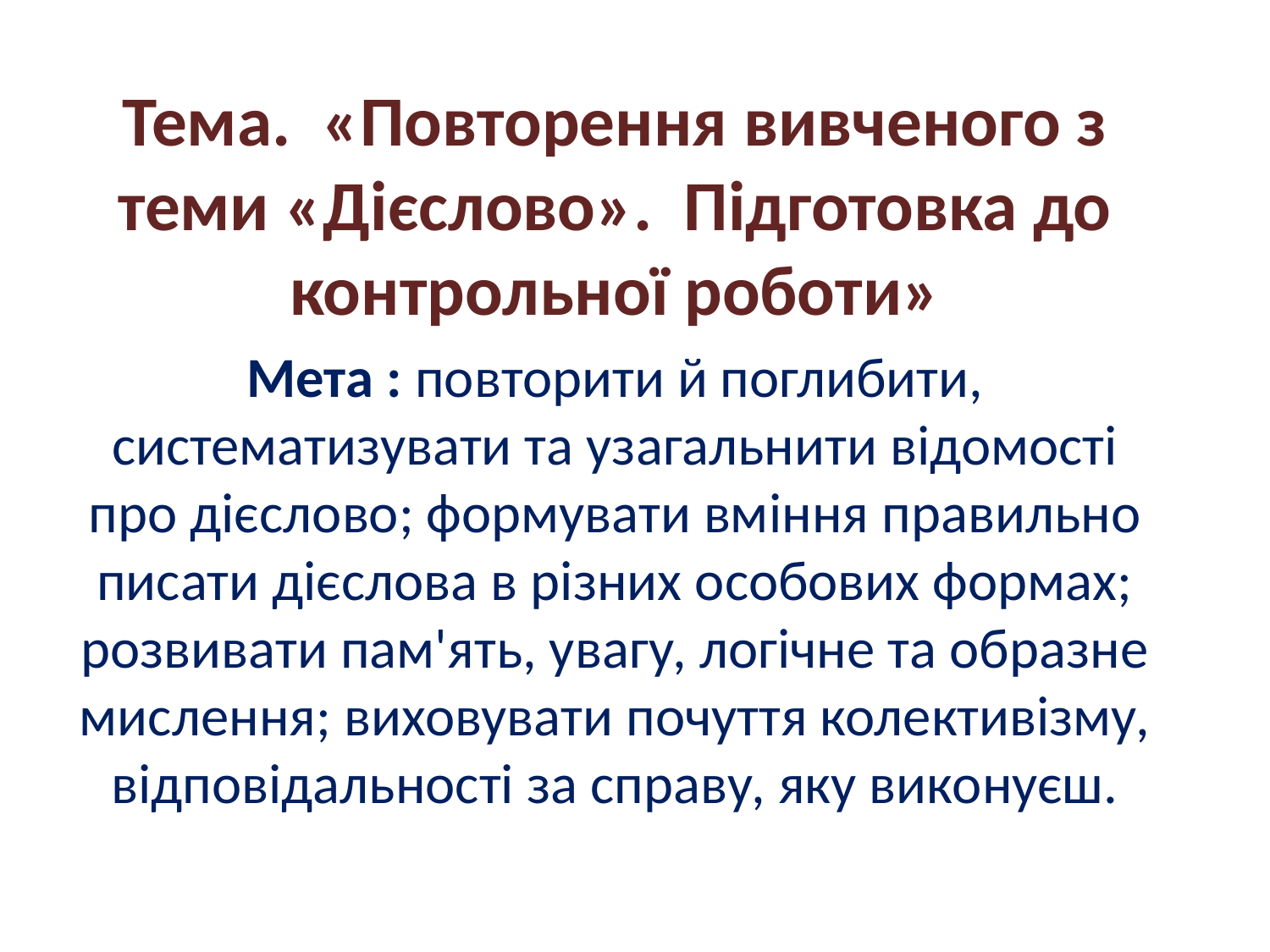

Тема.  «Повторення вивченого з теми «Дієслово».  Підготовка до контрольної роботи»
Мета : повторити й поглибити, систематизувати та узагальнити відомості про дієслово; формувати вміння правильно писати дієслова в різних особових формах; розвивати пам'ять, увагу, логічне та образне мислення; виховувати почуття колективізму, відповідальності за справу, яку виконуєш.